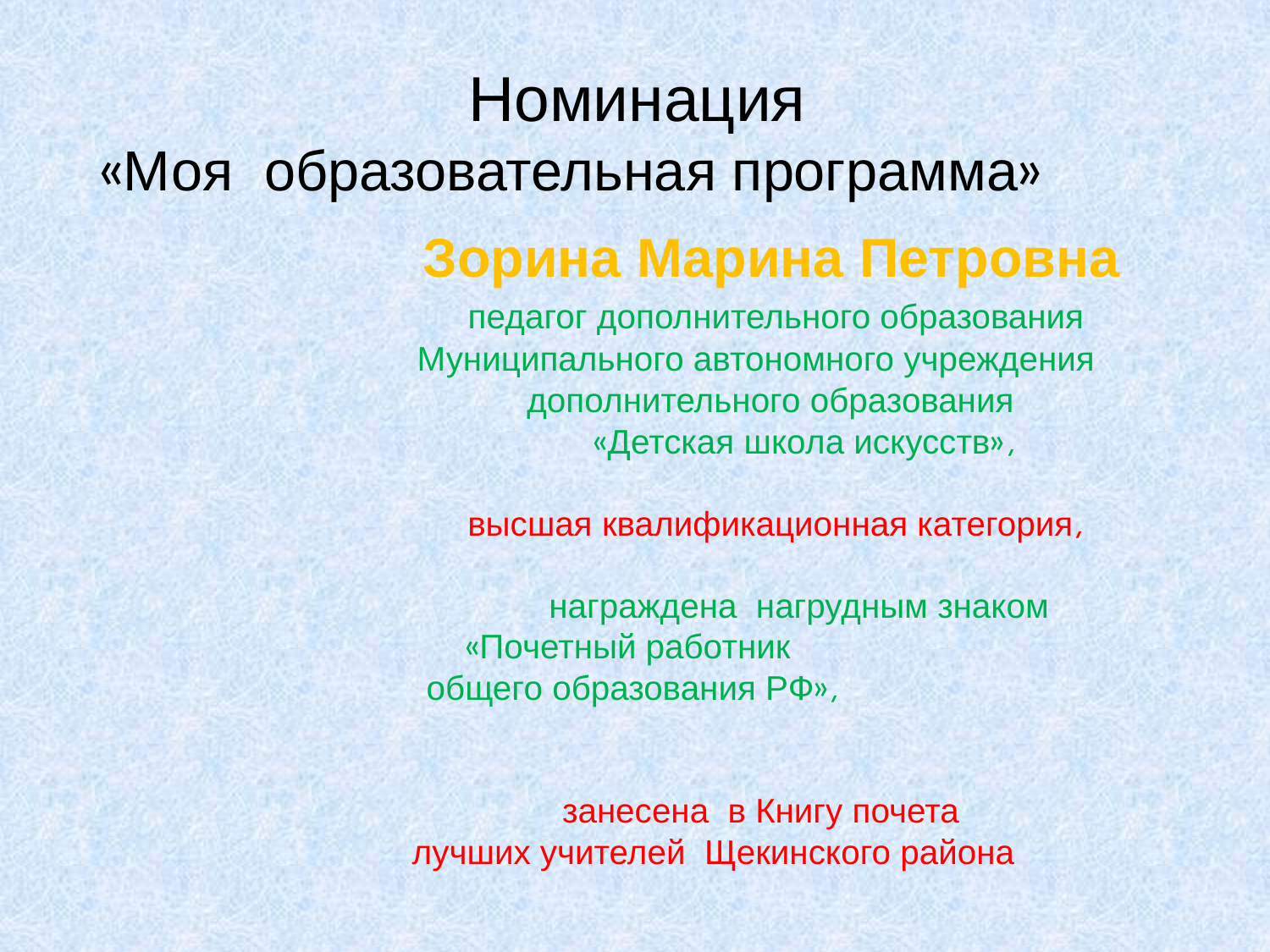

# Номинация «Моя  образовательная программа»
                  Зорина Марина Петровна
                          педагог дополнительного образования
                          Муниципального автономного учреждения
                              дополнительного образования
                                    «Детская школа искусств»,

                              высшая квалификационная категория,

                                   награждена  нагрудным знаком
«Почетный работник
общего образования РФ»,

                            занесена  в Книгу почета
                  лучших учителей  Щекинского района